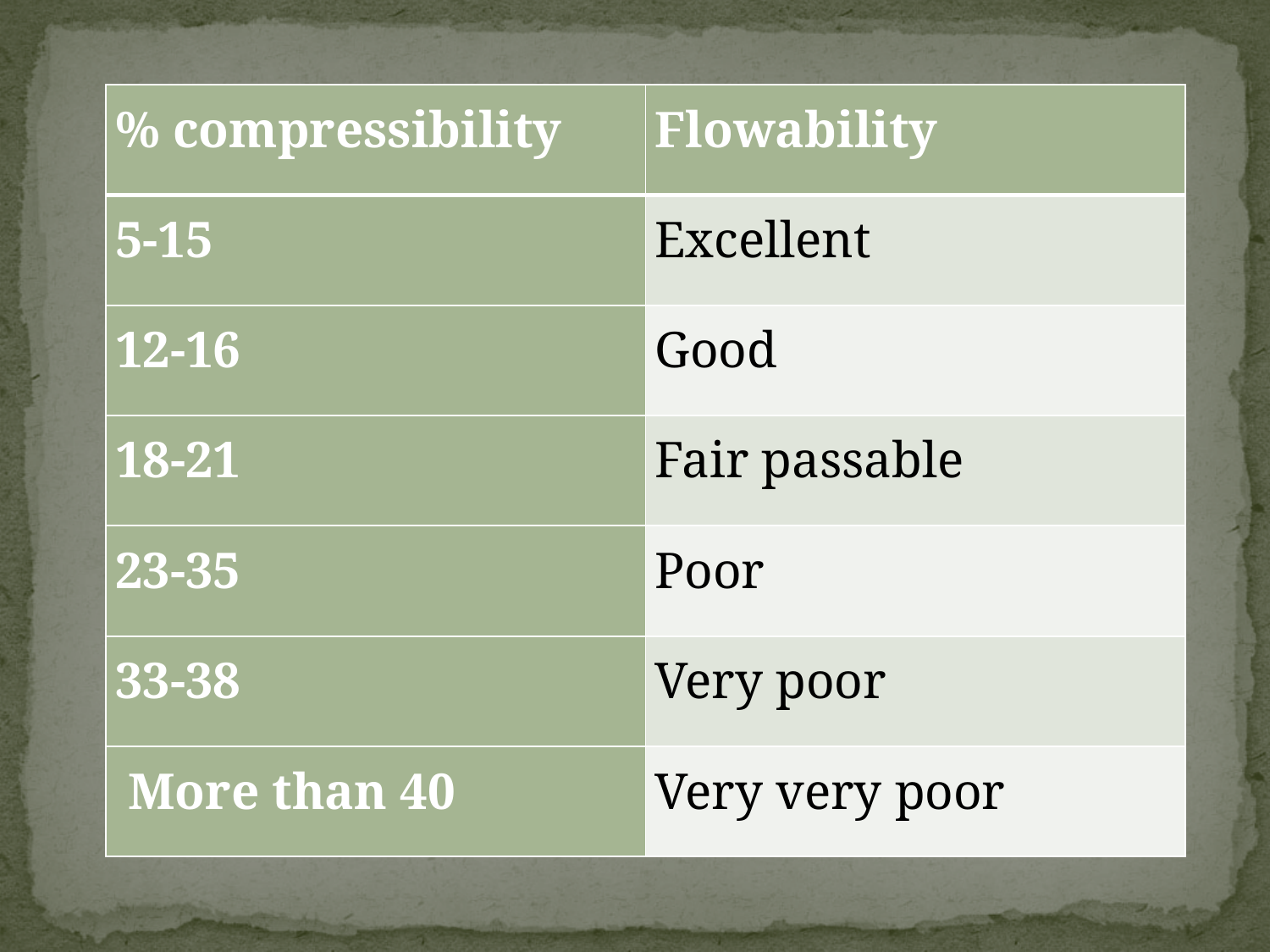

| % compressibility | Flowability |
| --- | --- |
| 5-15 | Excellent |
| 12-16 | Good |
| 18-21 | Fair passable |
| 23-35 | Poor |
| 33-38 | Very poor |
| More than 40 | Very very poor |